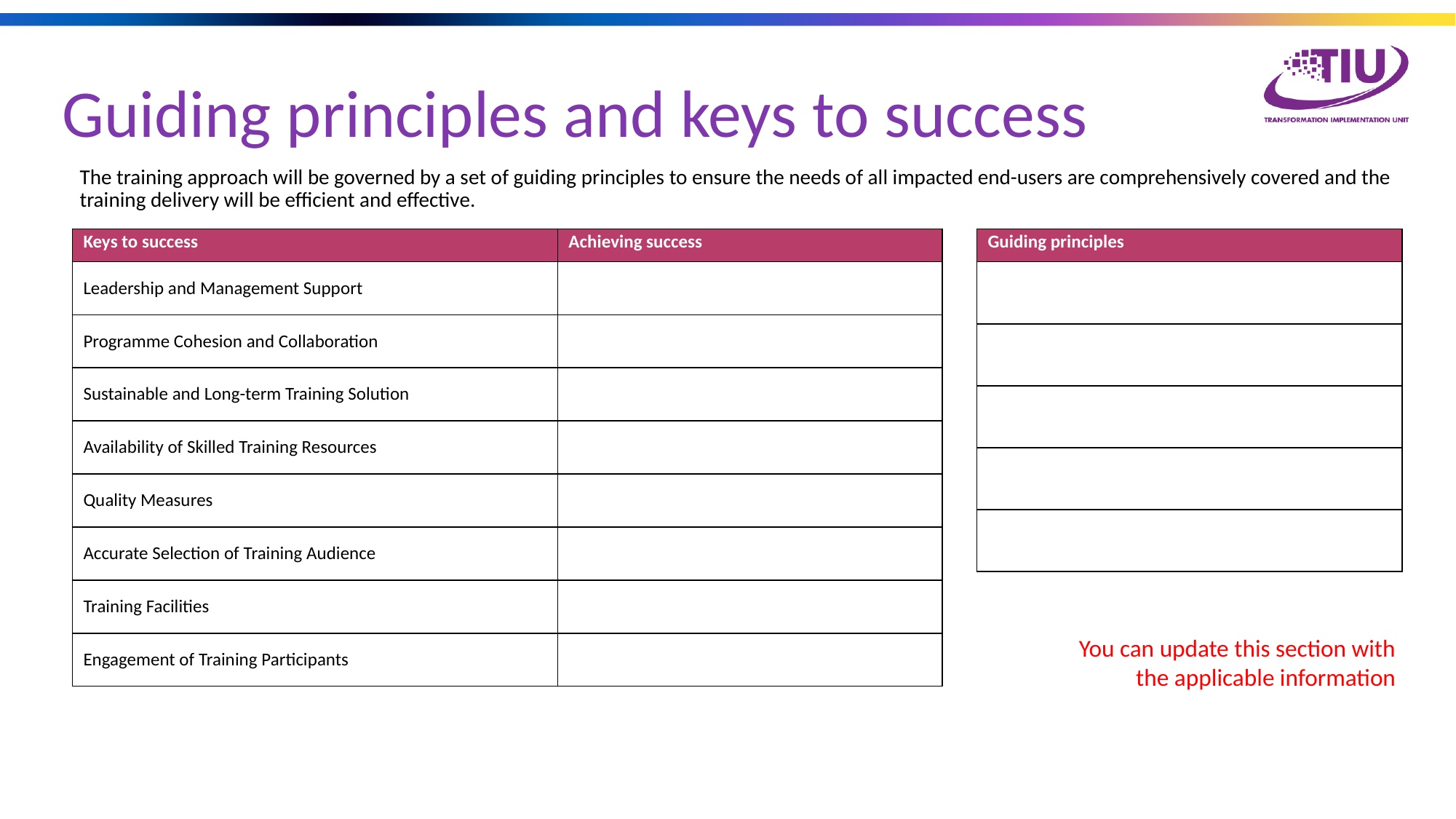

Guiding principles and keys to success
The training approach will be governed by a set of guiding principles to ensure the needs of all impacted end-users are comprehensively covered and the training delivery will be efficient and effective.
| Keys to success | Achieving success |
| --- | --- |
| Leadership and Management Support |  |
| Programme Cohesion and Collaboration |  |
| Sustainable and Long-term Training Solution |  |
| Availability of Skilled Training Resources |  |
| Quality Measures |  |
| Accurate Selection of Training Audience |  |
| Training Facilities |  |
| Engagement of Training Participants |  |
| Guiding principles |
| --- |
|  |
|  |
|  |
|  |
|  |
You can update this section with the applicable information